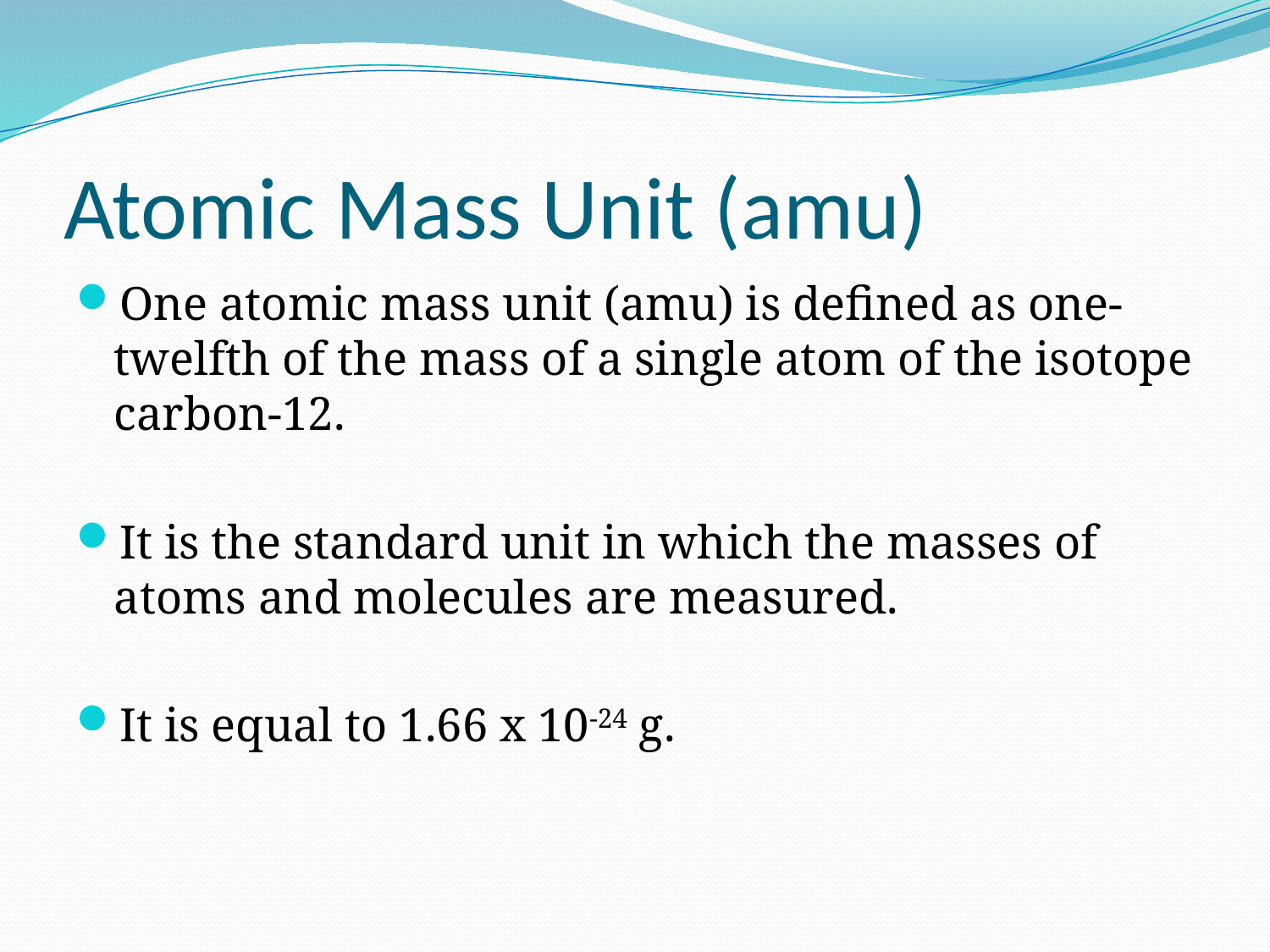

# Atomic Mass Unit (amu)
One atomic mass unit (amu) is defined as one-twelfth of the mass of a single atom of the isotope carbon-12.

It is the standard unit in which the masses of atoms and molecules are measured.

It is equal to 1.66 x 10-24 g.